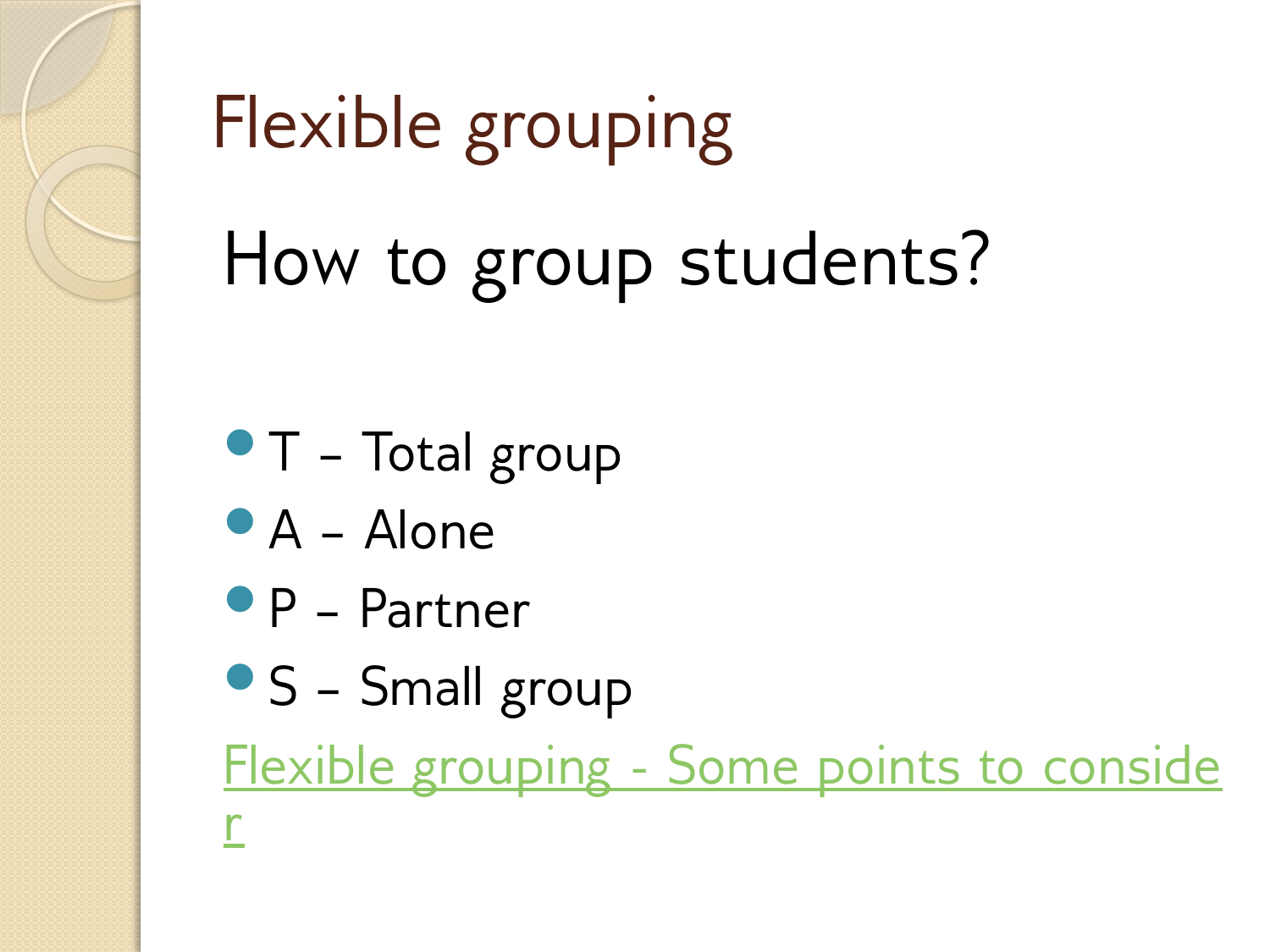

# Flexible grouping
How to group students?

T – Total group
A – Alone
P – Partner
S – Small group
Flexible grouping - Some points to consider